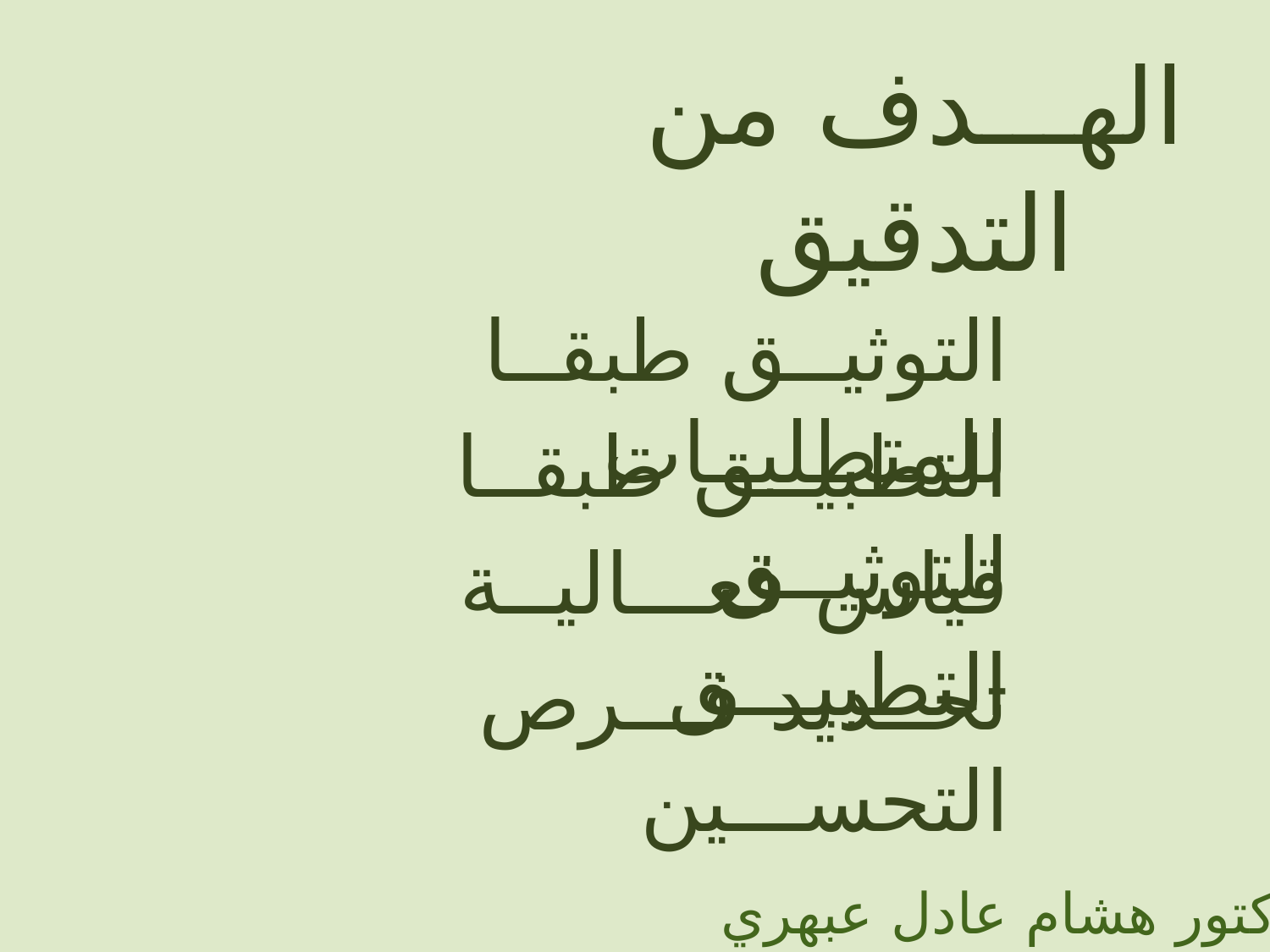

الهـــدف من التدقيق
التوثيــق طبقــا للمتطلبــات
التطبيــق طبقــا للتوثيــق
قياس فعـــاليــة التطبيـــق
تحــديد فـــرص التحســـين
الدكتور هشام عادل عبهري